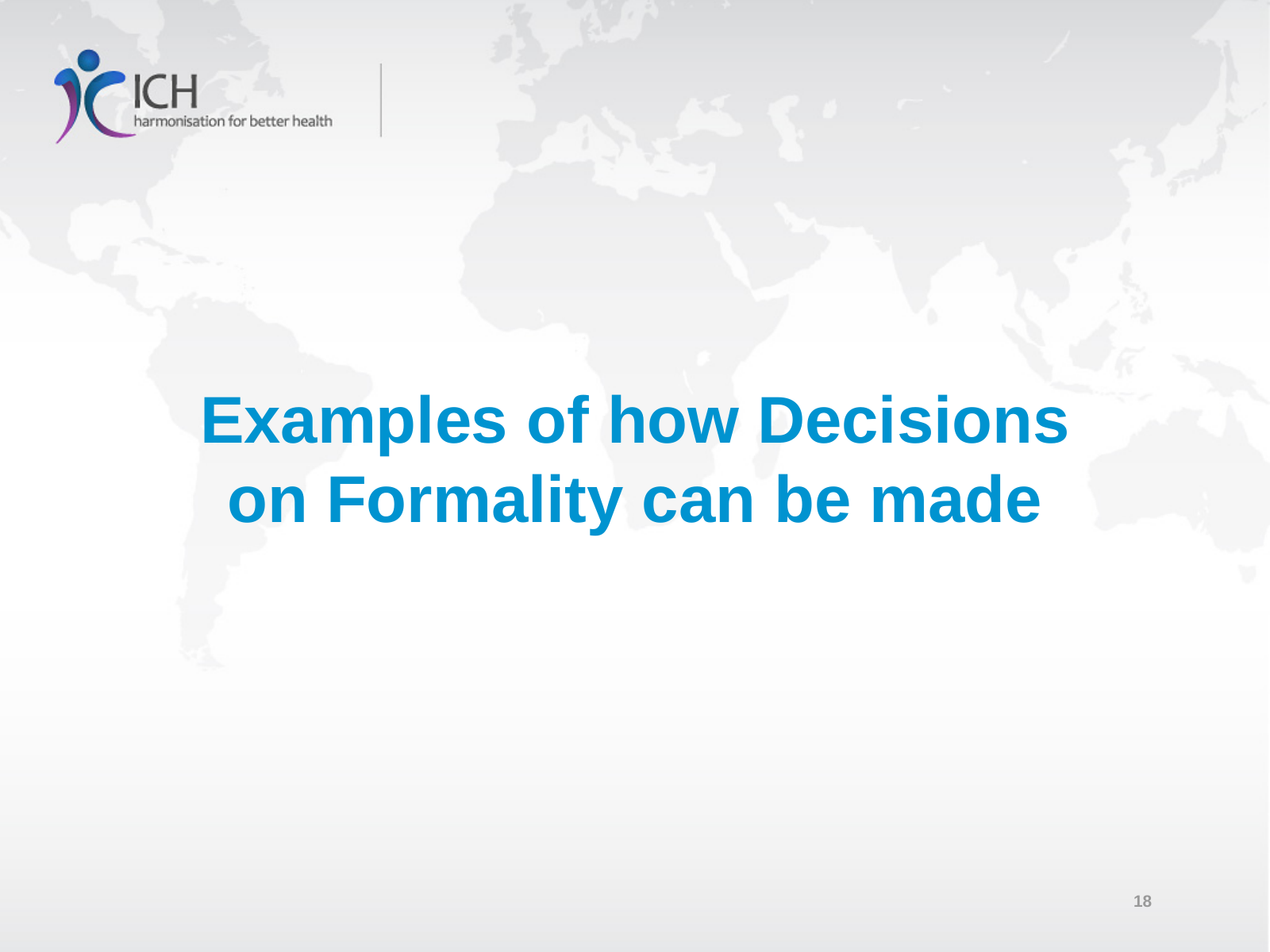

Examples of how Decisions on Formality can be made